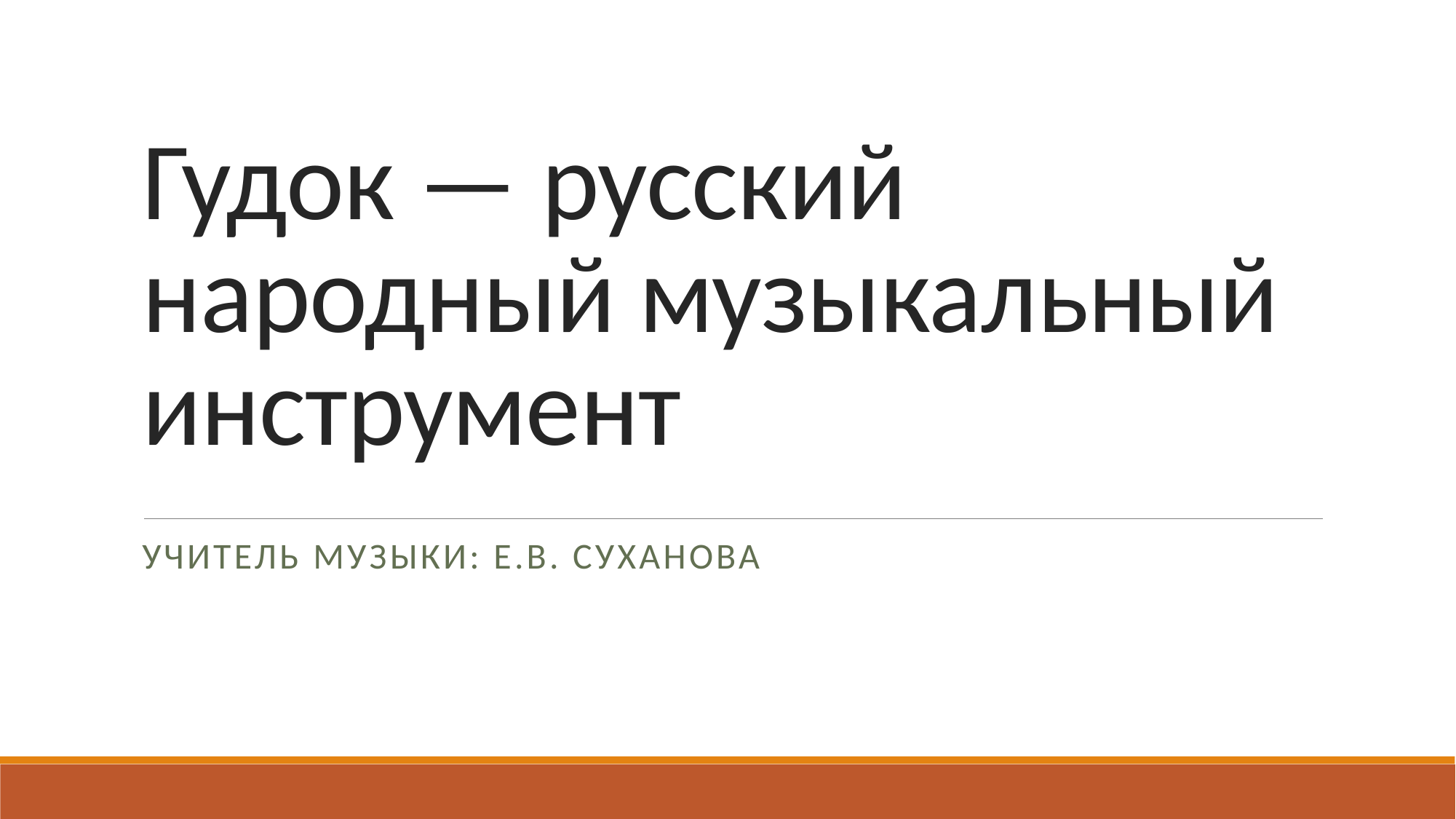

# Гудок — русский народный музыкальный инструмент
Учитель музыки: Е.В. Суханова